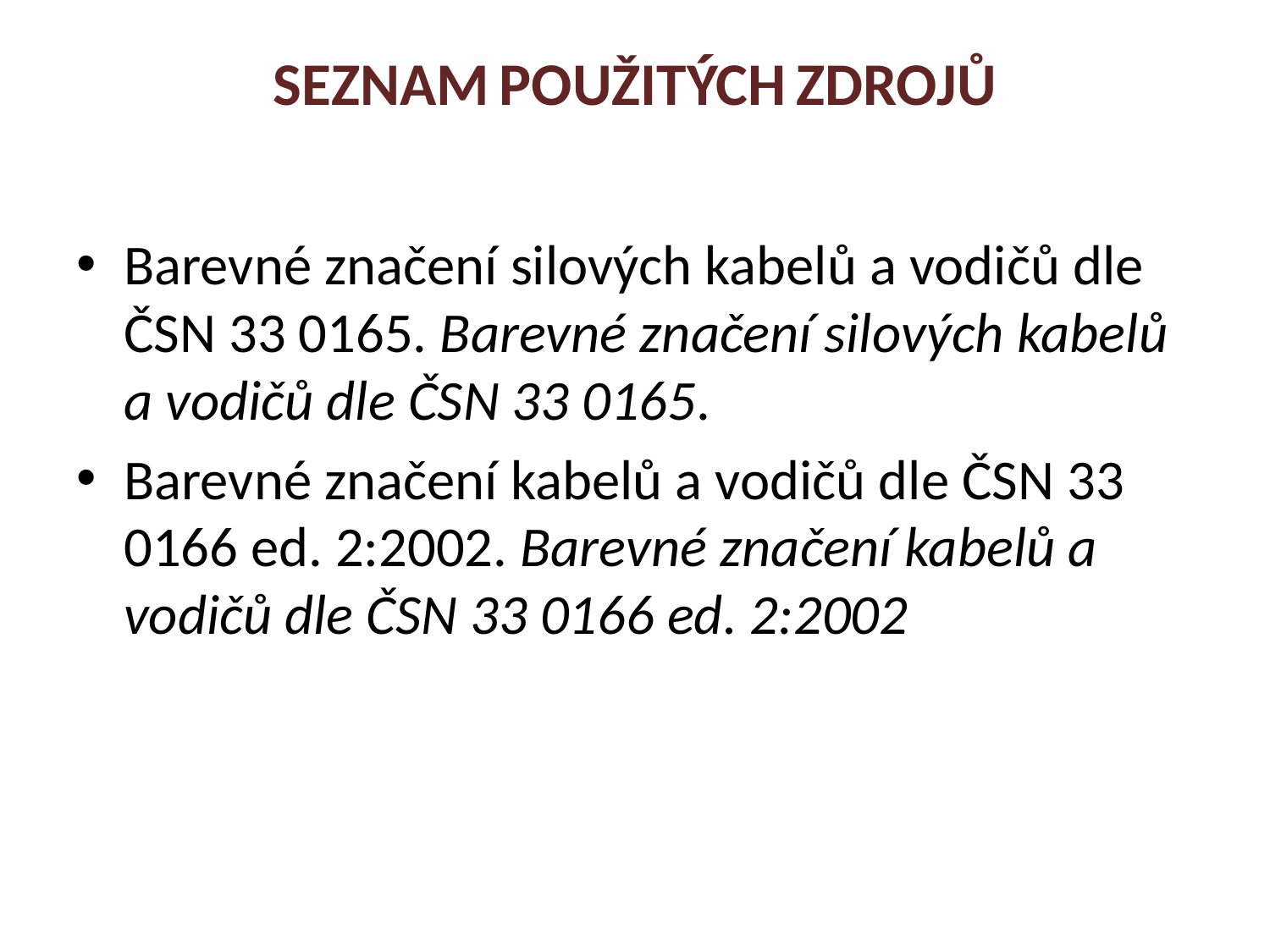

# SEZNAM POUŽITÝCH ZDROJŮ
Barevné značení silových kabelů a vodičů dle ČSN 33 0165. Barevné značení silových kabelů a vodičů dle ČSN 33 0165.
Barevné značení kabelů a vodičů dle ČSN 33 0166 ed. 2:2002. Barevné značení kabelů a vodičů dle ČSN 33 0166 ed. 2:2002